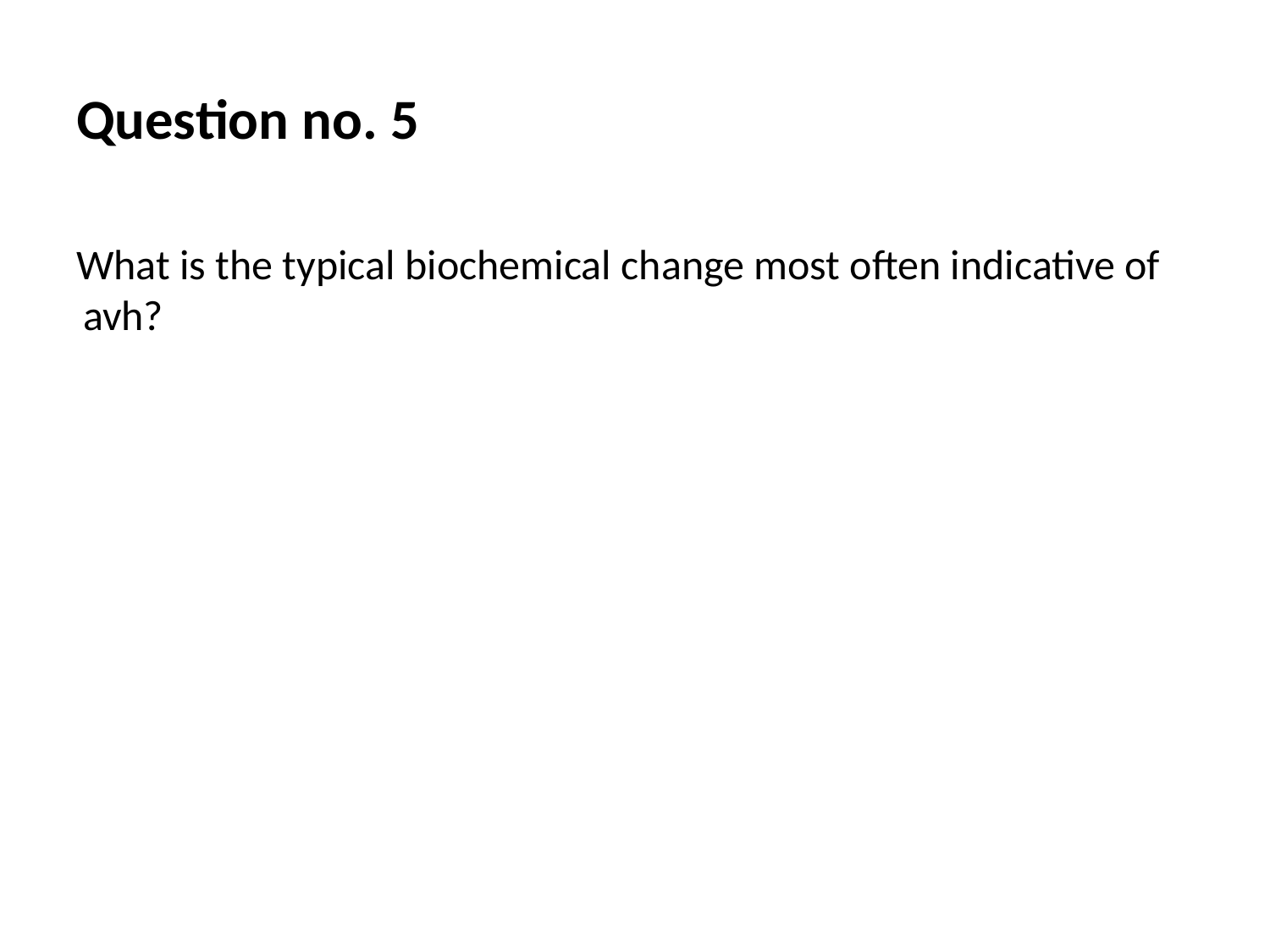

Question no. 5

What is the typical biochemical change most often indicative of avh?